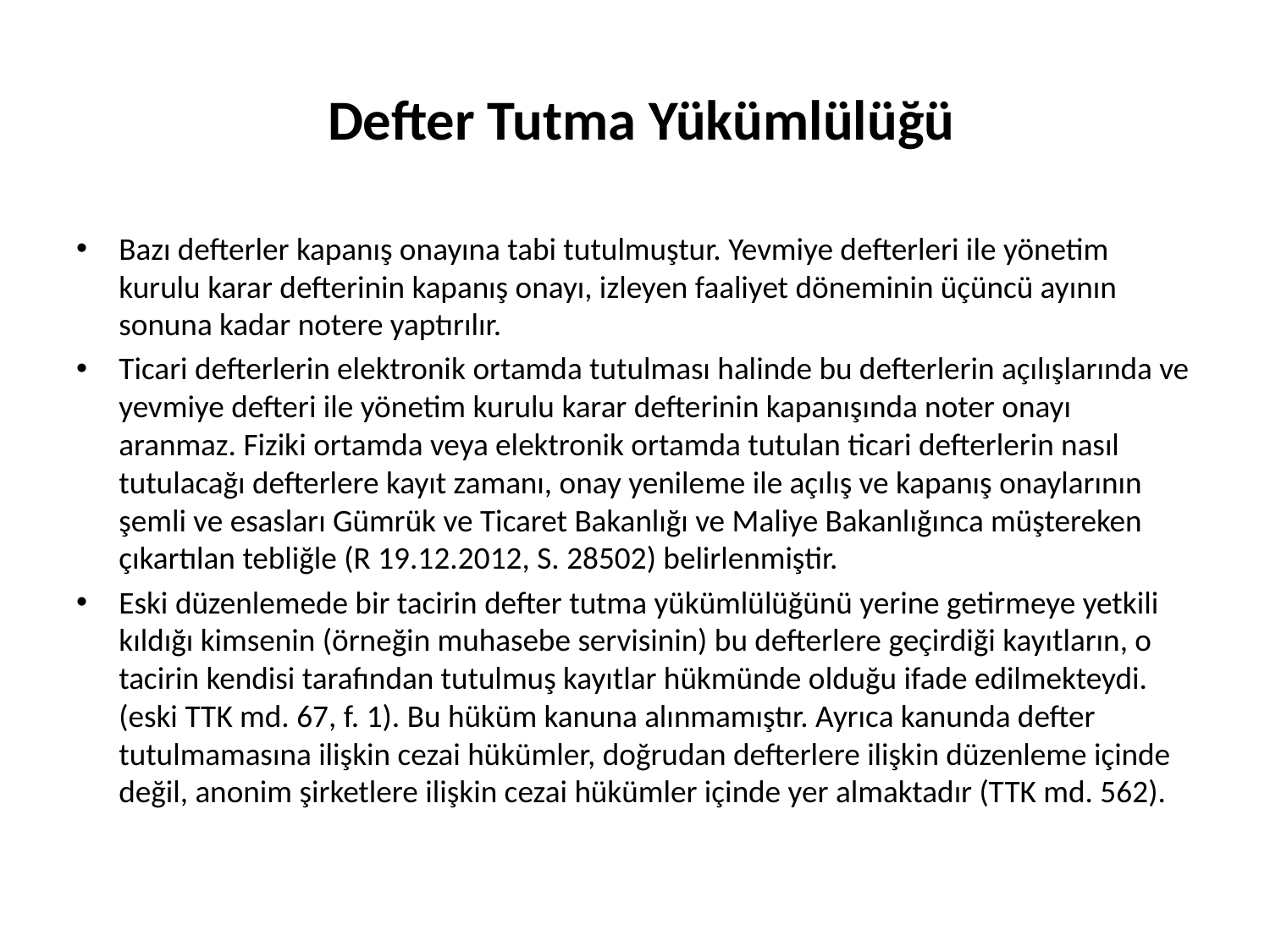

# Defter Tutma Yükümlülüğü
Bazı defterler kapanış onayına tabi tutulmuştur. Yevmiye defterleri ile yönetim kurulu karar defterinin kapanış onayı, izleyen faaliyet döneminin üçüncü ayının sonuna kadar notere yaptırılır.
Ticari defterlerin elektronik ortamda tutulması halinde bu defterlerin açılışlarında ve yevmiye defteri ile yönetim kurulu karar defterinin kapanışında noter onayı aranmaz. Fiziki ortamda veya elektronik ortamda tutulan ticari defterlerin nasıl tutulacağı defterlere kayıt zamanı, onay yenileme ile açılış ve kapanış onaylarının şemli ve esasları Gümrük ve Ticaret Bakanlığı ve Maliye Bakanlığınca müştereken çıkartılan tebliğle (R 19.12.2012, S. 28502) belirlenmiştir.
Eski düzenlemede bir tacirin defter tutma yükümlülüğünü yerine getirmeye yetkili kıldığı kimsenin (örneğin muhasebe servisinin) bu defterlere geçirdiği kayıtların, o tacirin kendisi tarafından tutulmuş kayıtlar hükmünde olduğu ifade edilmekteydi. (eski TTK md. 67, f. 1). Bu hüküm kanuna alınmamıştır. Ayrıca kanunda defter tutulmamasına ilişkin cezai hükümler, doğrudan defterlere ilişkin düzenleme içinde değil, anonim şirketlere ilişkin cezai hükümler içinde yer almaktadır (TTK md. 562).